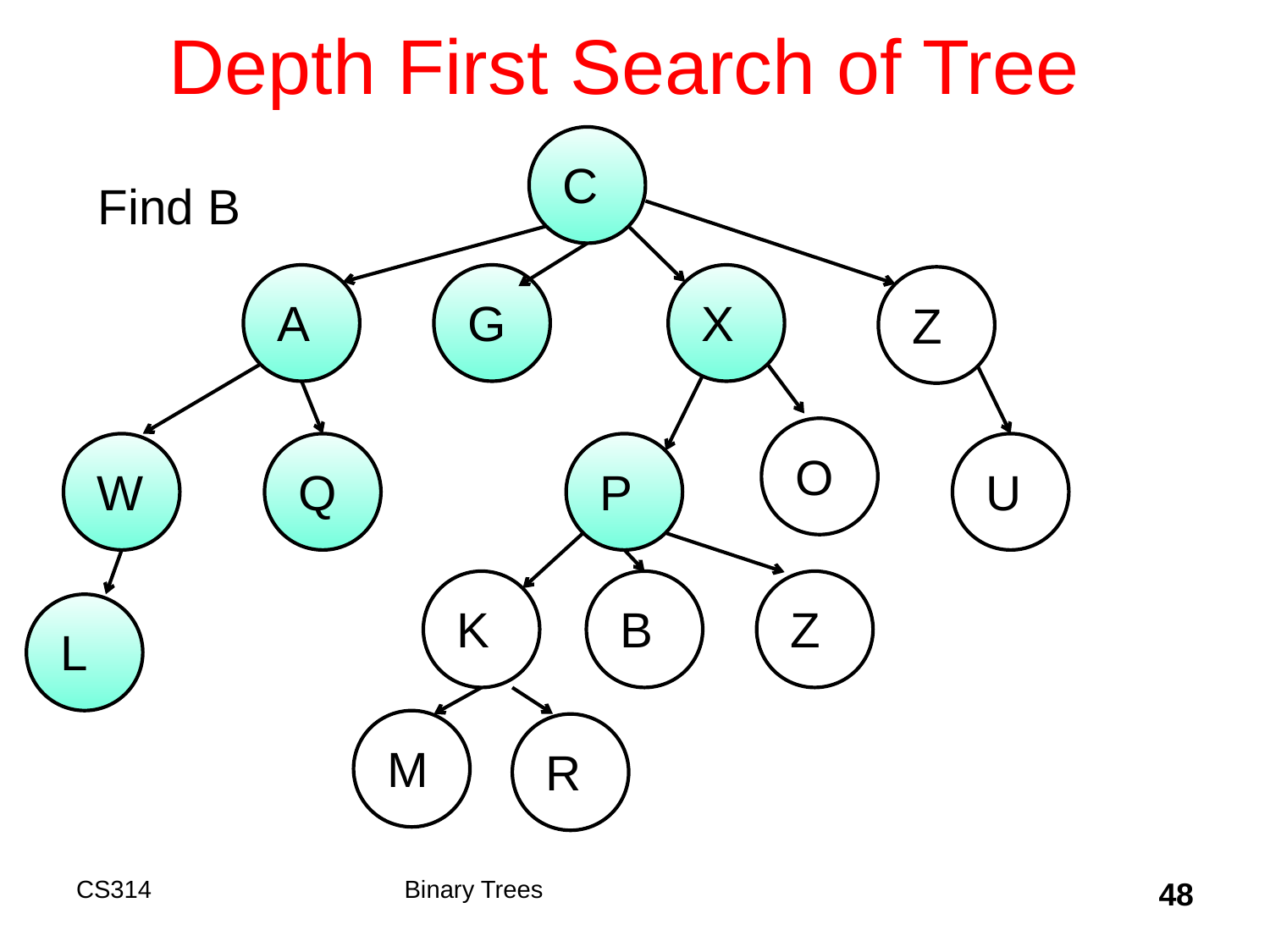

# Depth First Search of Tree

C
Find B

A
G
X
Z

O
W
Q
P
U

K
B
Z

L

M
R
CS314
Binary Trees
48